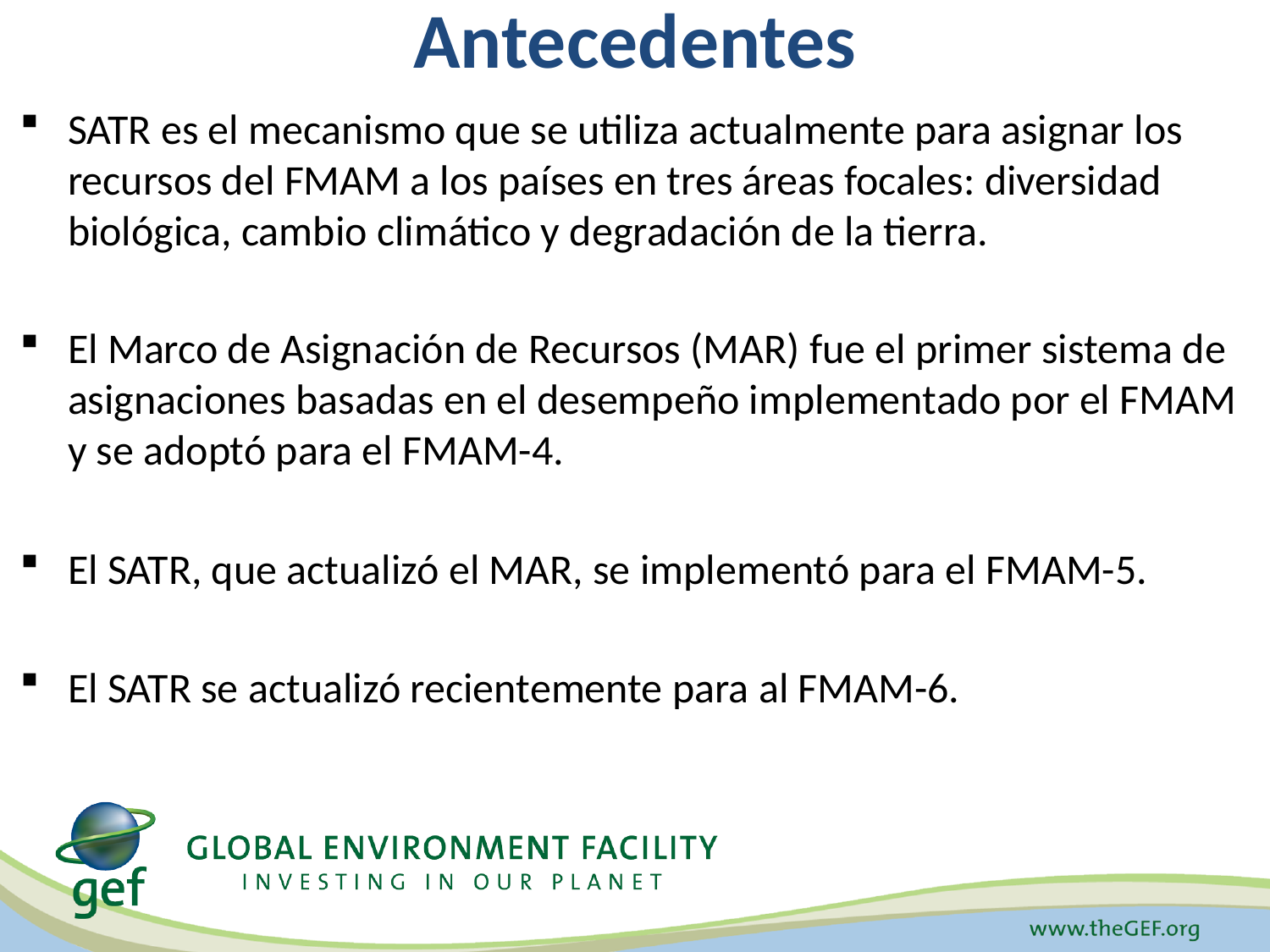

# Antecedentes
SATR es el mecanismo que se utiliza actualmente para asignar los recursos del FMAM a los países en tres áreas focales: diversidad biológica, cambio climático y degradación de la tierra.

El Marco de Asignación de Recursos (MAR) fue el primer sistema de asignaciones basadas en el desempeño implementado por el FMAM y se adoptó para el FMAM-4.

El SATR, que actualizó el MAR, se implementó para el FMAM-5.

El SATR se actualizó recientemente para al FMAM-6.